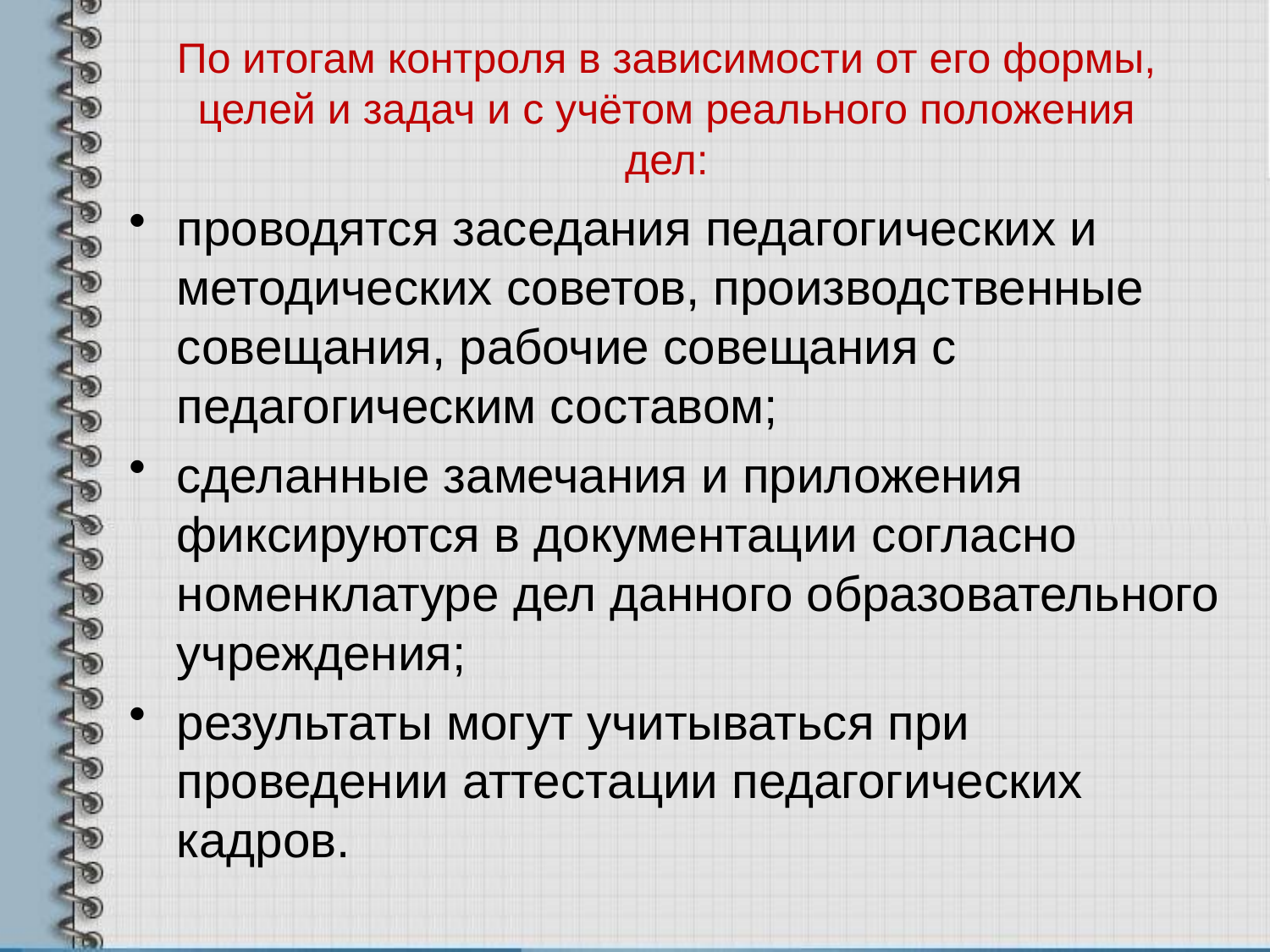

# По итогам контроля в зависимости от его формы, целей и задач и с учётом реального положения дел:
проводятся заседания педагогических и методических советов, производственные совещания, рабочие совещания с педагогическим составом;
сделанные замечания и приложения фиксируются в документации согласно номенклатуре дел данного образовательного учреждения;
результаты могут учитываться при проведении аттестации педагогических кадров.